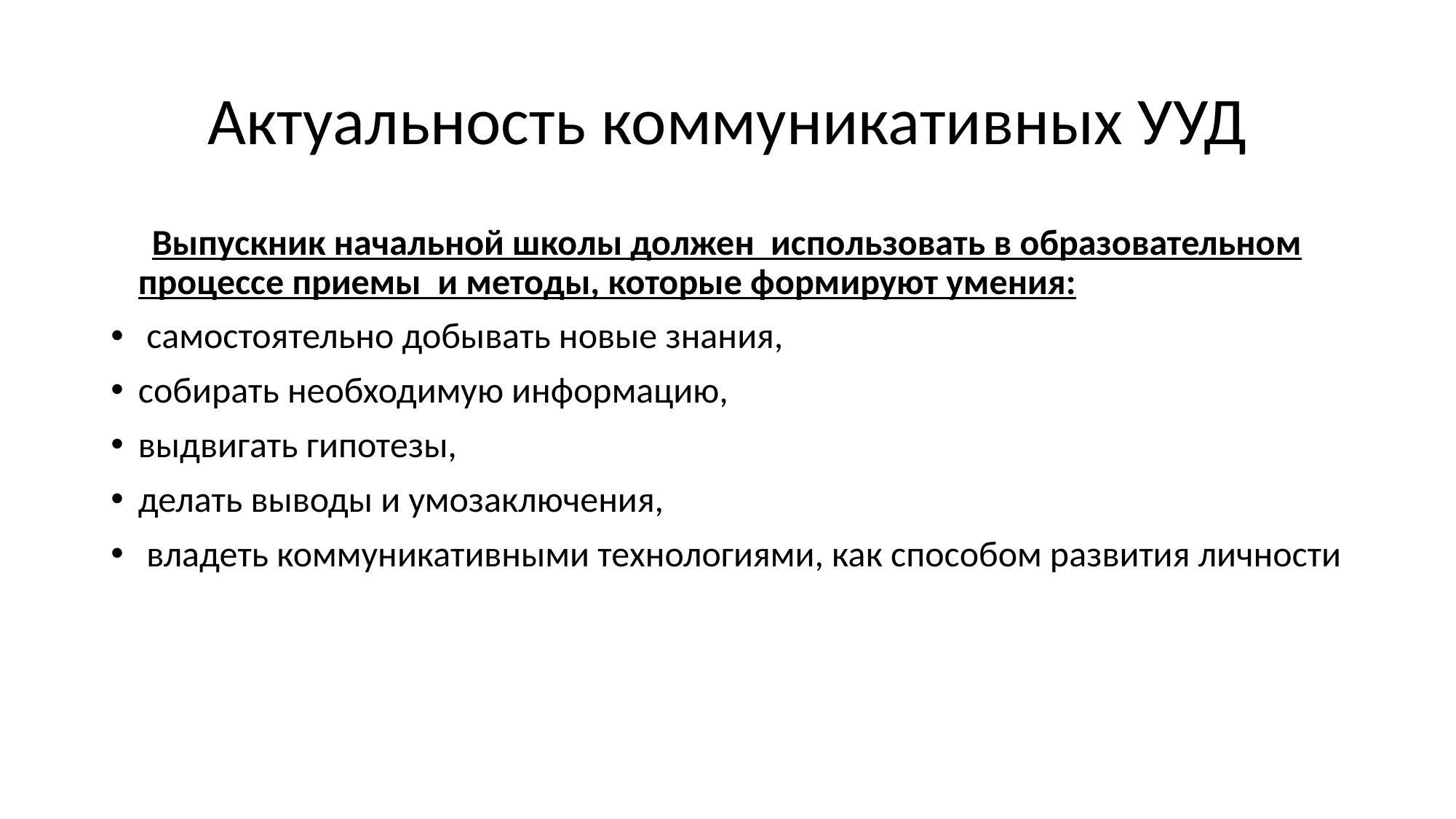

# Актуальность коммуникативных УУД
     Выпускник начальной школы должен  использовать в образовательном процессе приемы  и методы, которые формируют умения:
 самостоятельно добывать новые знания,
собирать необходимую информацию,
выдвигать гипотезы,
делать выводы и умозаключения,
 владеть коммуникативными технологиями, как способом развития личности